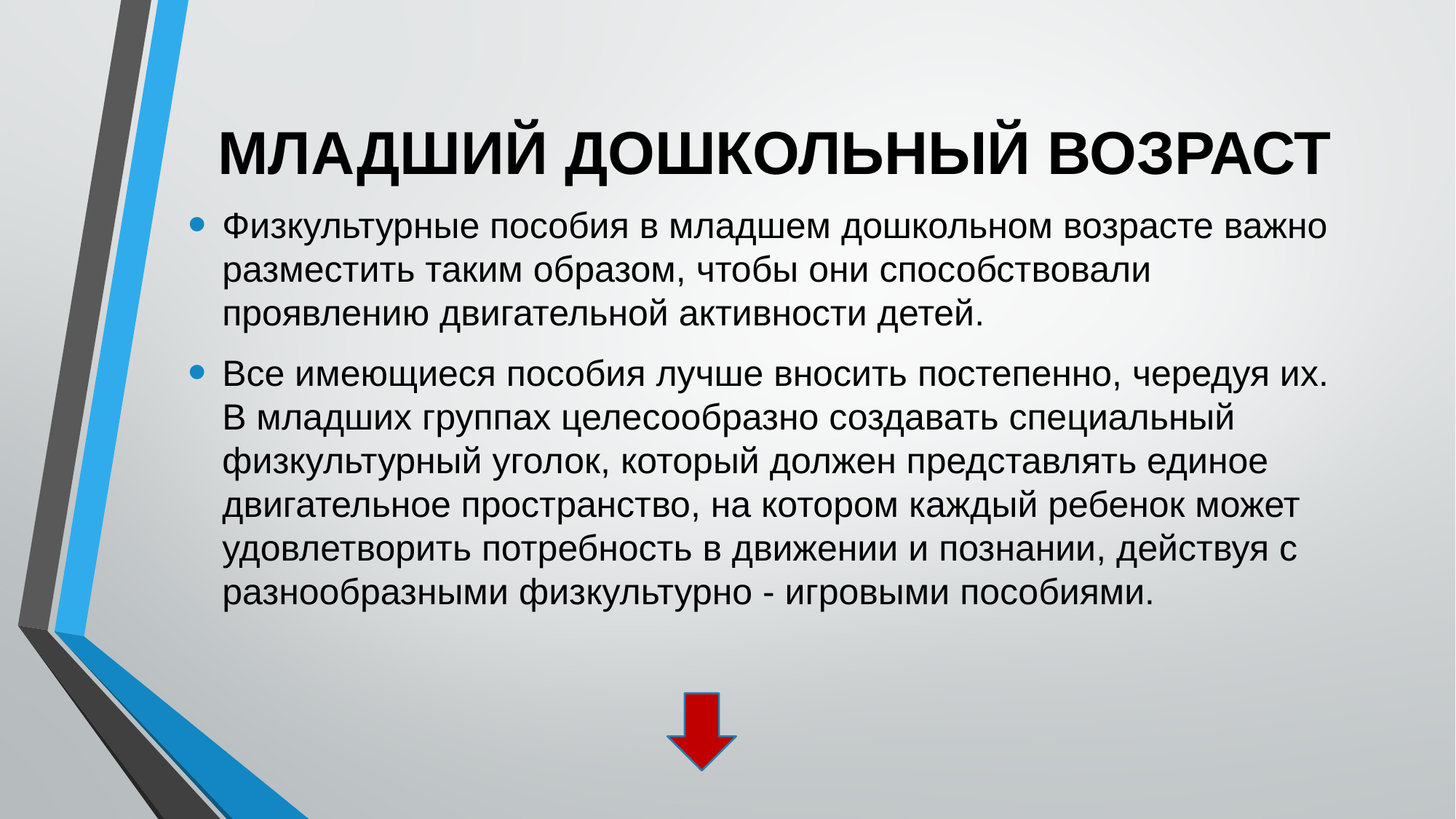

# МЛАДШИЙ ДОШКОЛЬНЫЙ ВОЗРАСТ
Физкультурные пособия в младшем дошкольном возрасте важно разместить таким образом, чтобы они способствовали проявлению двигательной активности детей.
Все имеющиеся пособия лучше вносить постепенно, чередуя их. В младших группах целесообразно создавать специальный физкультурный уголок, который должен представлять единое двигательное пространство, на котором каждый ребенок может удовлетворить потребность в движении и познании, действуя с разнообразными физкультурно - игровыми пособиями.